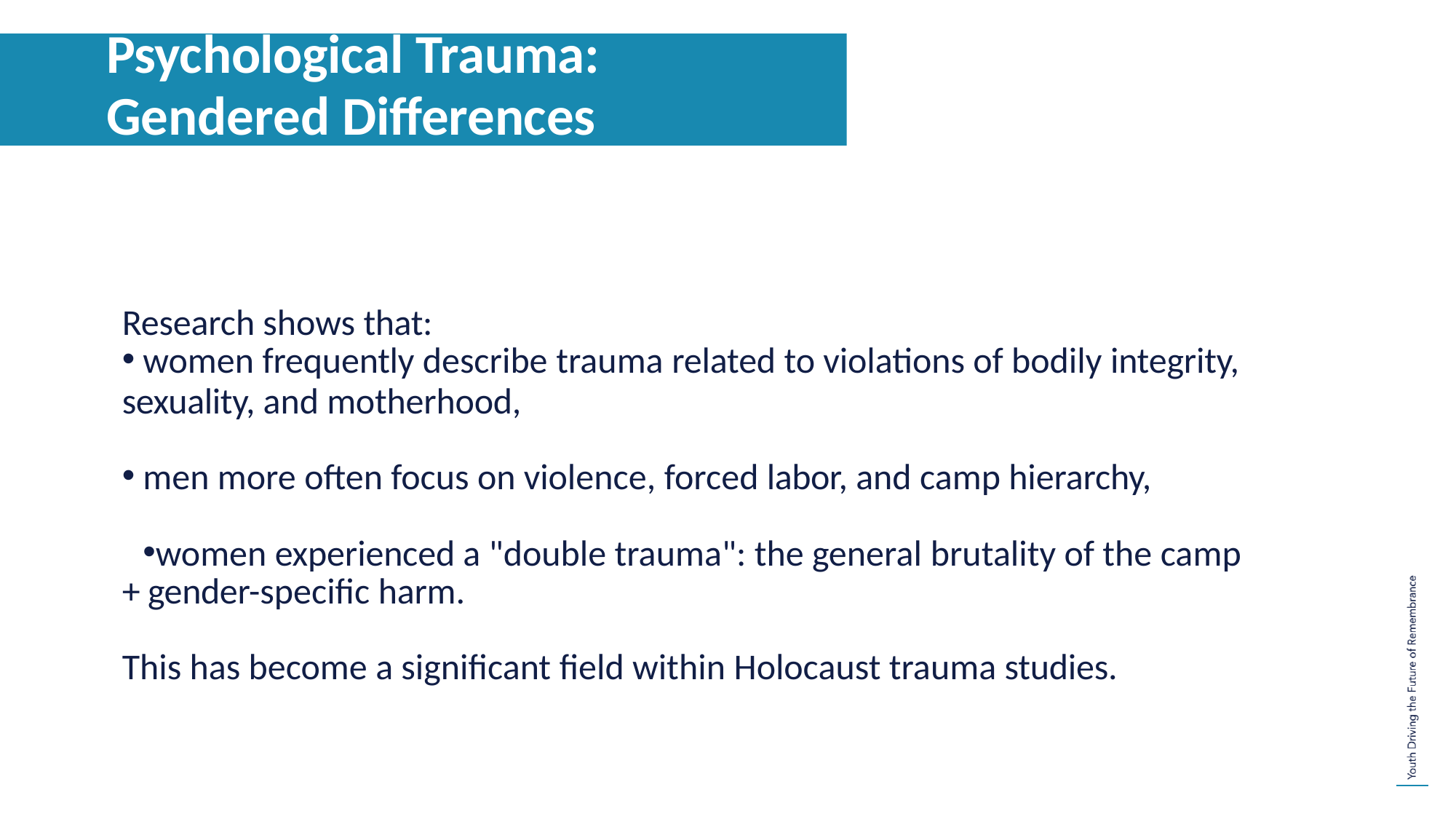

Psychological Trauma:
Gendered Differences
Research shows that:
women frequently describe trauma related to violations of bodily integrity,
sexuality, and motherhood,
men more often focus on violence, forced labor, and camp hierarchy,
women experienced a "double trauma": the general brutality of the camp + gender-specific harm.
This has become a significant field within Holocaust trauma studies.